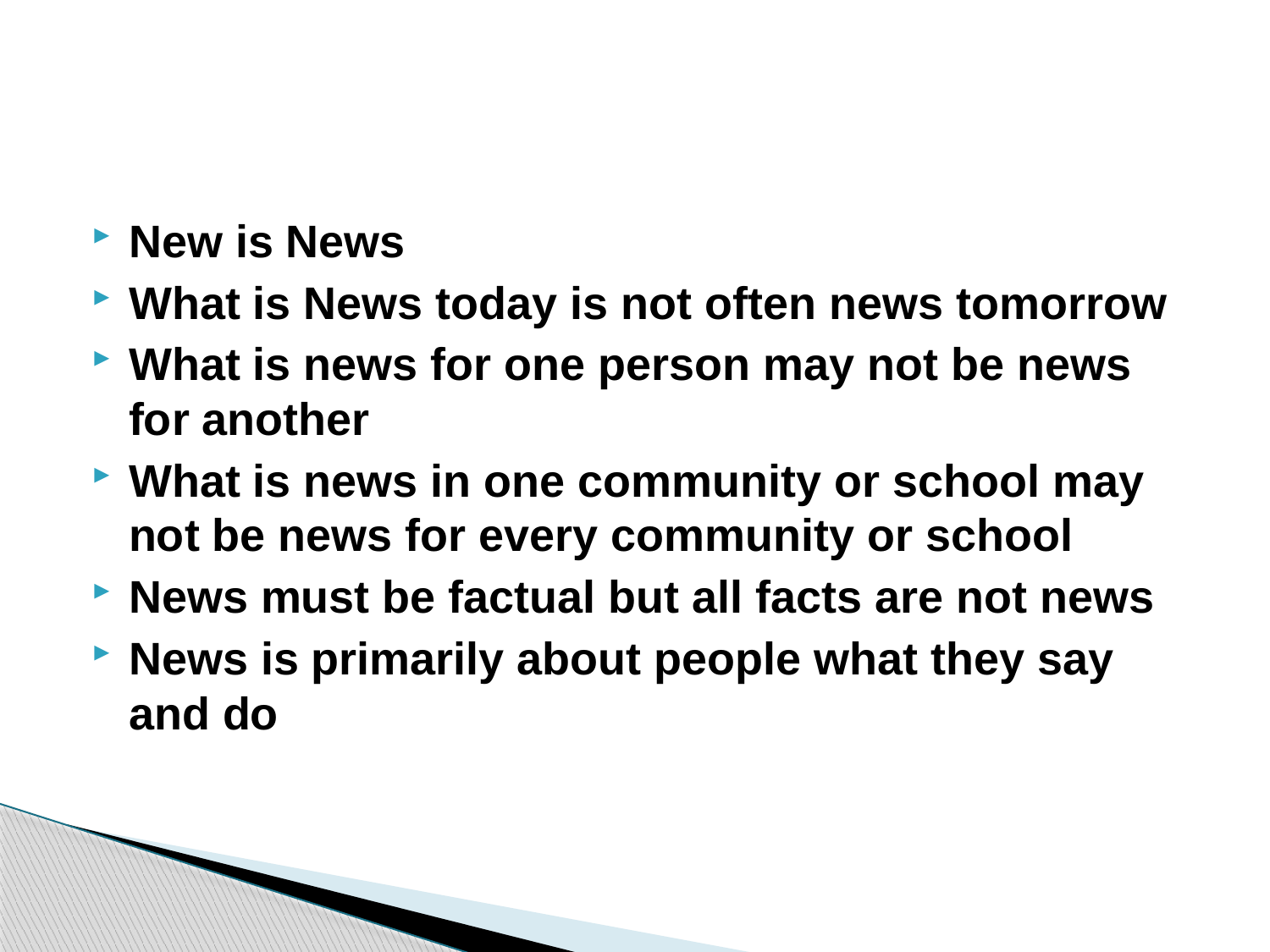

#
New is News
What is News today is not often news tomorrow
What is news for one person may not be news for another
What is news in one community or school may not be news for every community or school
News must be factual but all facts are not news
News is primarily about people what they say and do